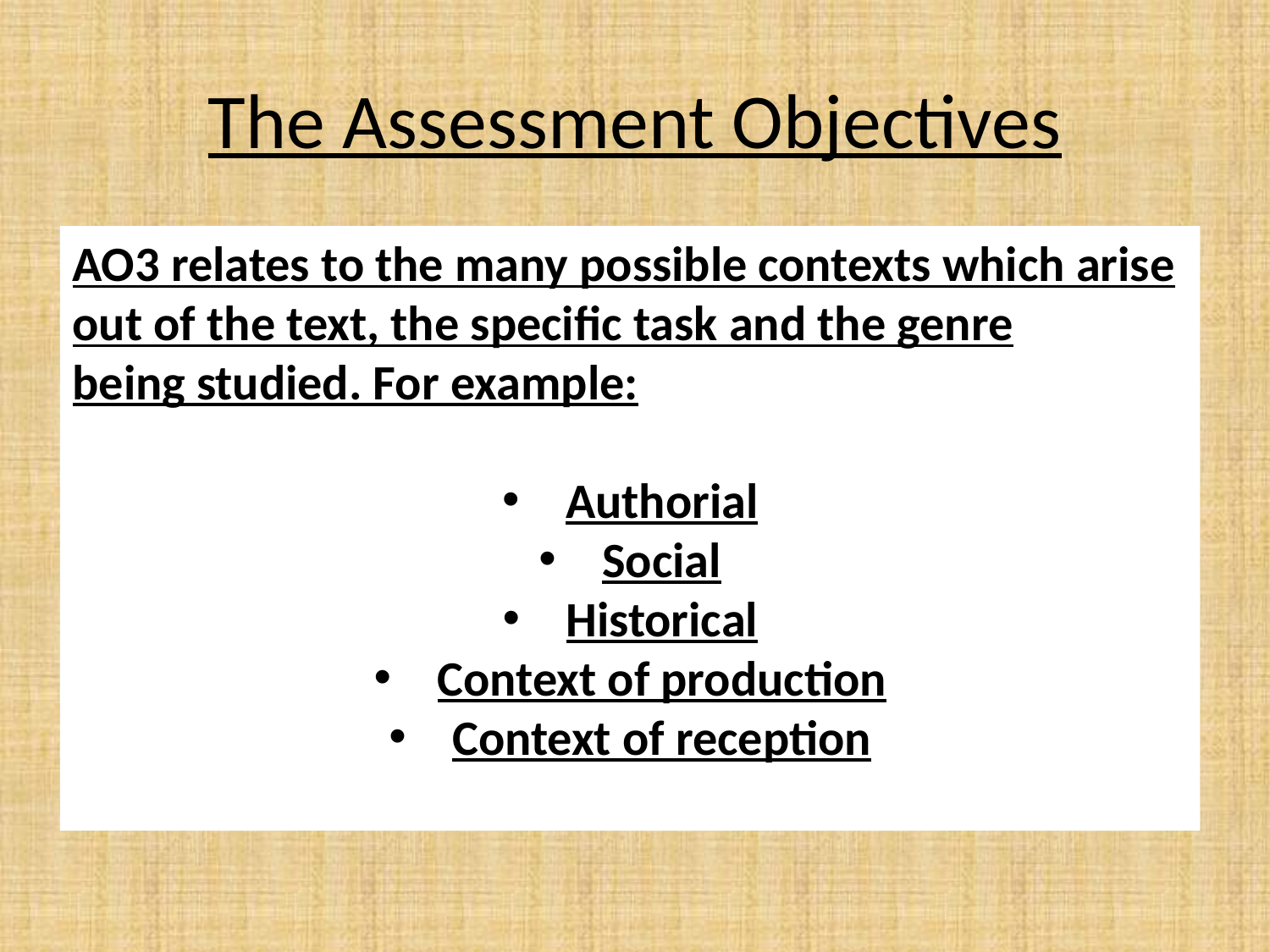

# The Assessment Objectives
AO3 relates to the many possible contexts which arise out of the text, the specific task and the genre
being studied. For example:

Authorial
Social
Historical
Context of production
Context of reception